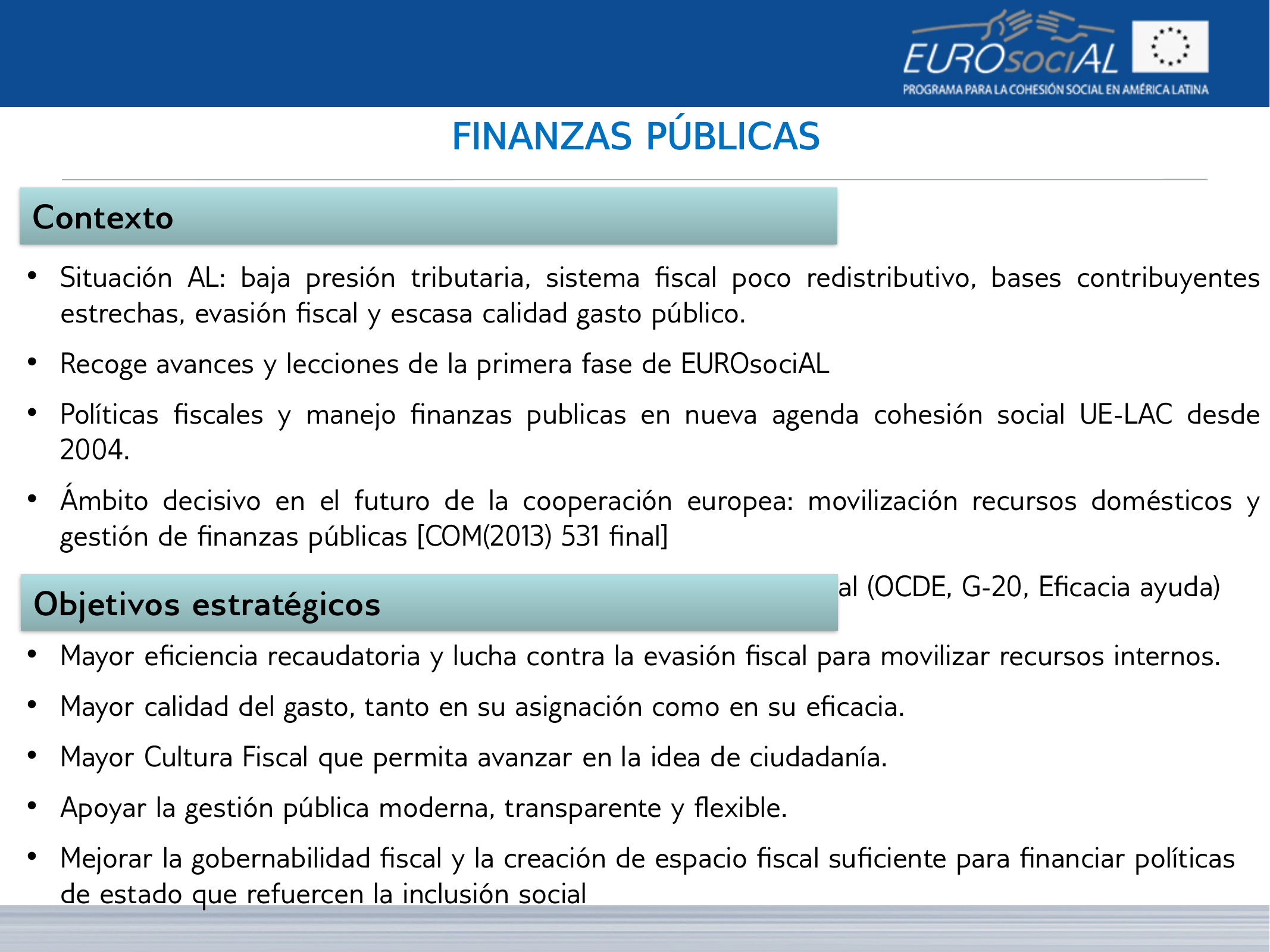

# FINANZAS PÚBLICAS
Contexto

Situación AL: baja presión tributaria, sistema fiscal poco redistributivo, bases contribuyentes estrechas, evasión fiscal y escasa calidad gasto público.
Recoge avances y lecciones de la primera fase de EUROsociAL
Políticas fiscales y manejo finanzas publicas en nueva agenda cohesión social UE-LAC desde 2004.
Ámbito decisivo en el futuro de la cooperación europea: movilización recursos domésticos y gestión de finanzas públicas [COM(2013) 531 final]
Políticas fiscales están muy presentes en la agenda internacional (OCDE, G-20, Eficacia ayuda)

Objetivos estratégicos

Mayor eficiencia recaudatoria y lucha contra la evasión fiscal para movilizar recursos internos.
Mayor calidad del gasto, tanto en su asignación como en su eficacia.
Mayor Cultura Fiscal que permita avanzar en la idea de ciudadanía.
Apoyar la gestión pública moderna, transparente y flexible.
Mejorar la gobernabilidad fiscal y la creación de espacio fiscal suficiente para financiar políticas de estado que refuercen la inclusión social